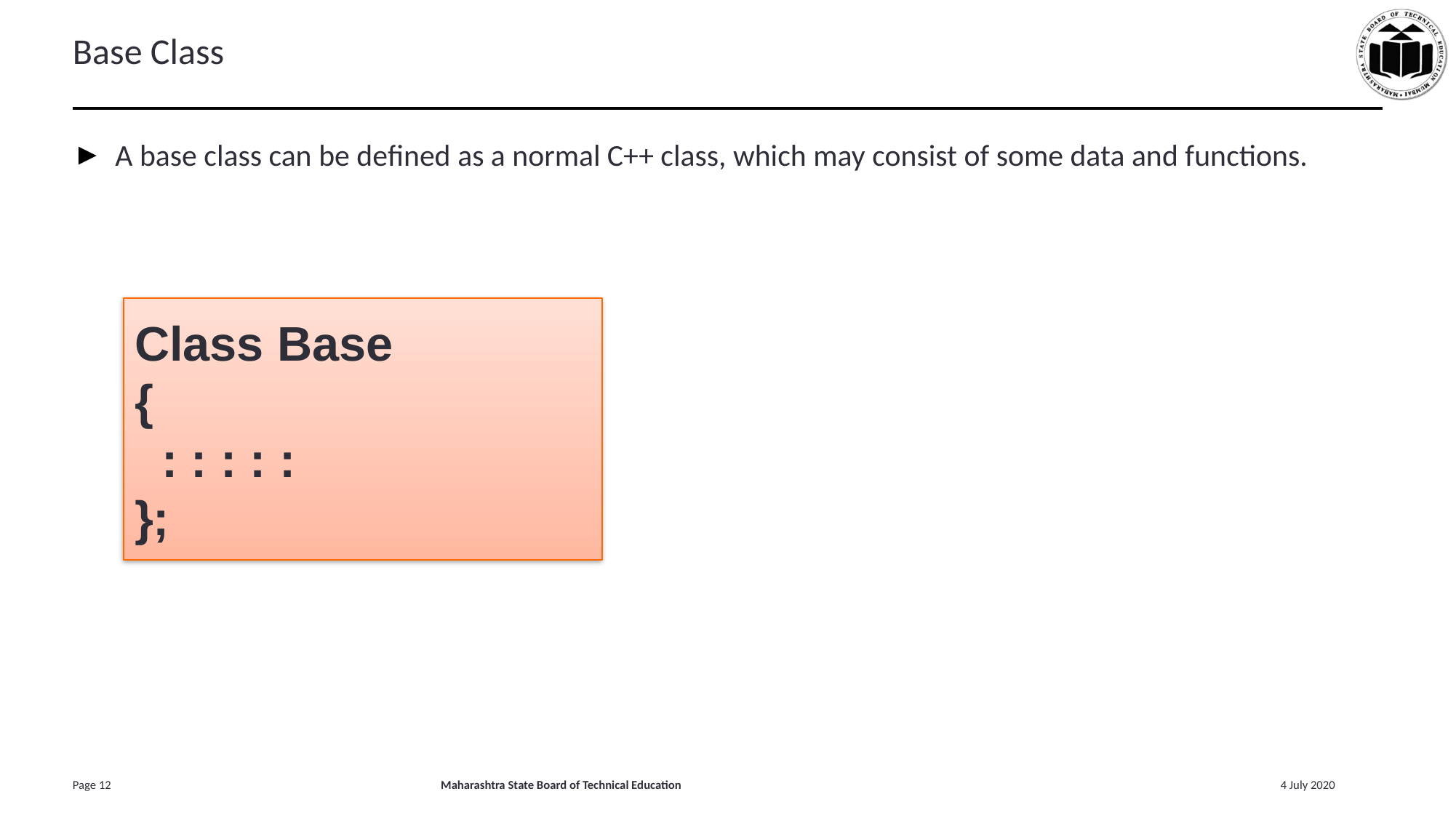

# Base Class
A base class can be defined as a normal C++ class, which may consist of some data and functions.

Class Base
{
  : : : : :
};